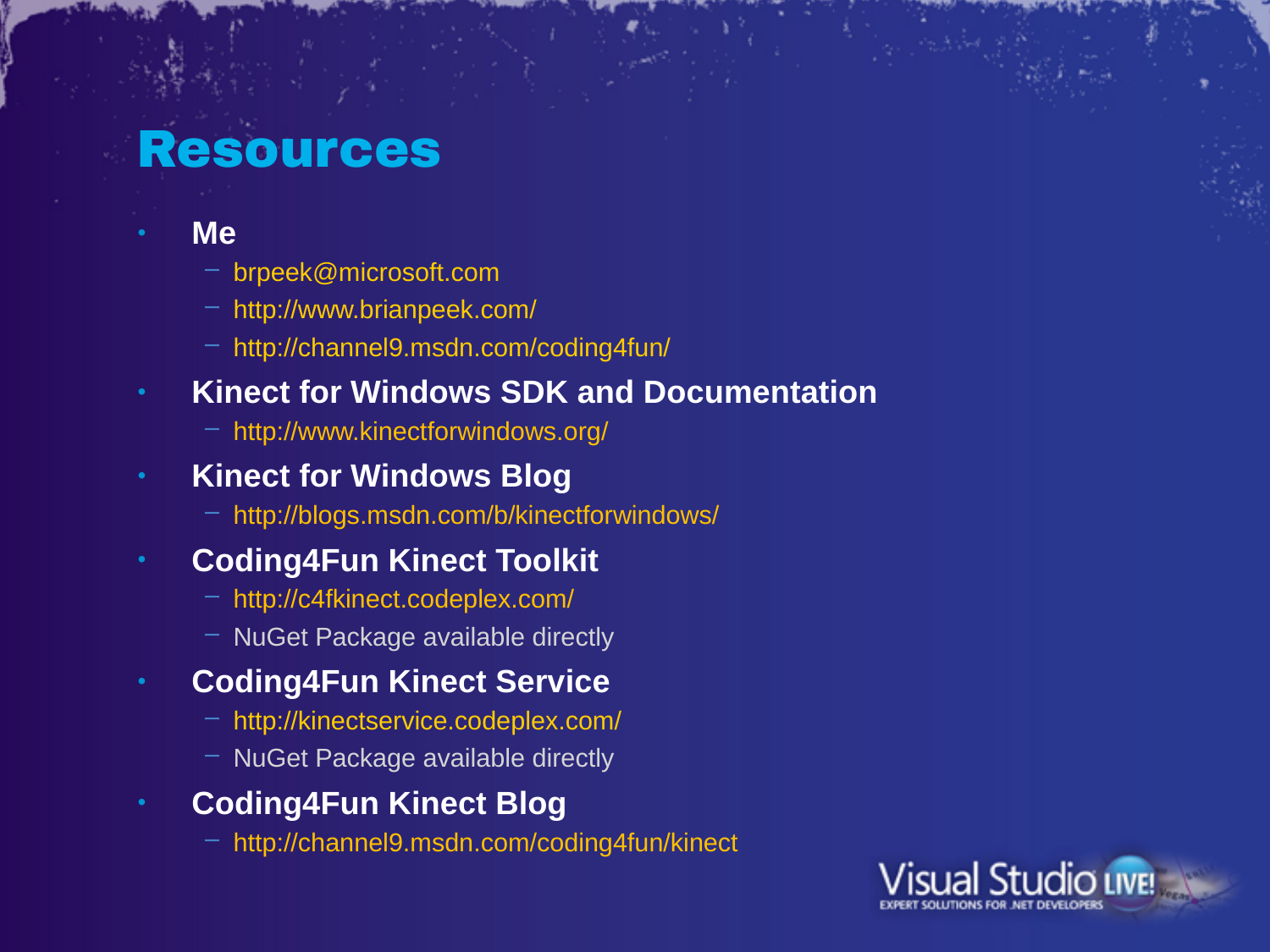

# Resources
Me
brpeek@microsoft.com
http://www.brianpeek.com/
http://channel9.msdn.com/coding4fun/
Kinect for Windows SDK and Documentation
http://www.kinectforwindows.org/
Kinect for Windows Blog
http://blogs.msdn.com/b/kinectforwindows/
Coding4Fun Kinect Toolkit
http://c4fkinect.codeplex.com/
NuGet Package available directly
Coding4Fun Kinect Service
http://kinectservice.codeplex.com/
NuGet Package available directly
Coding4Fun Kinect Blog
http://channel9.msdn.com/coding4fun/kinect